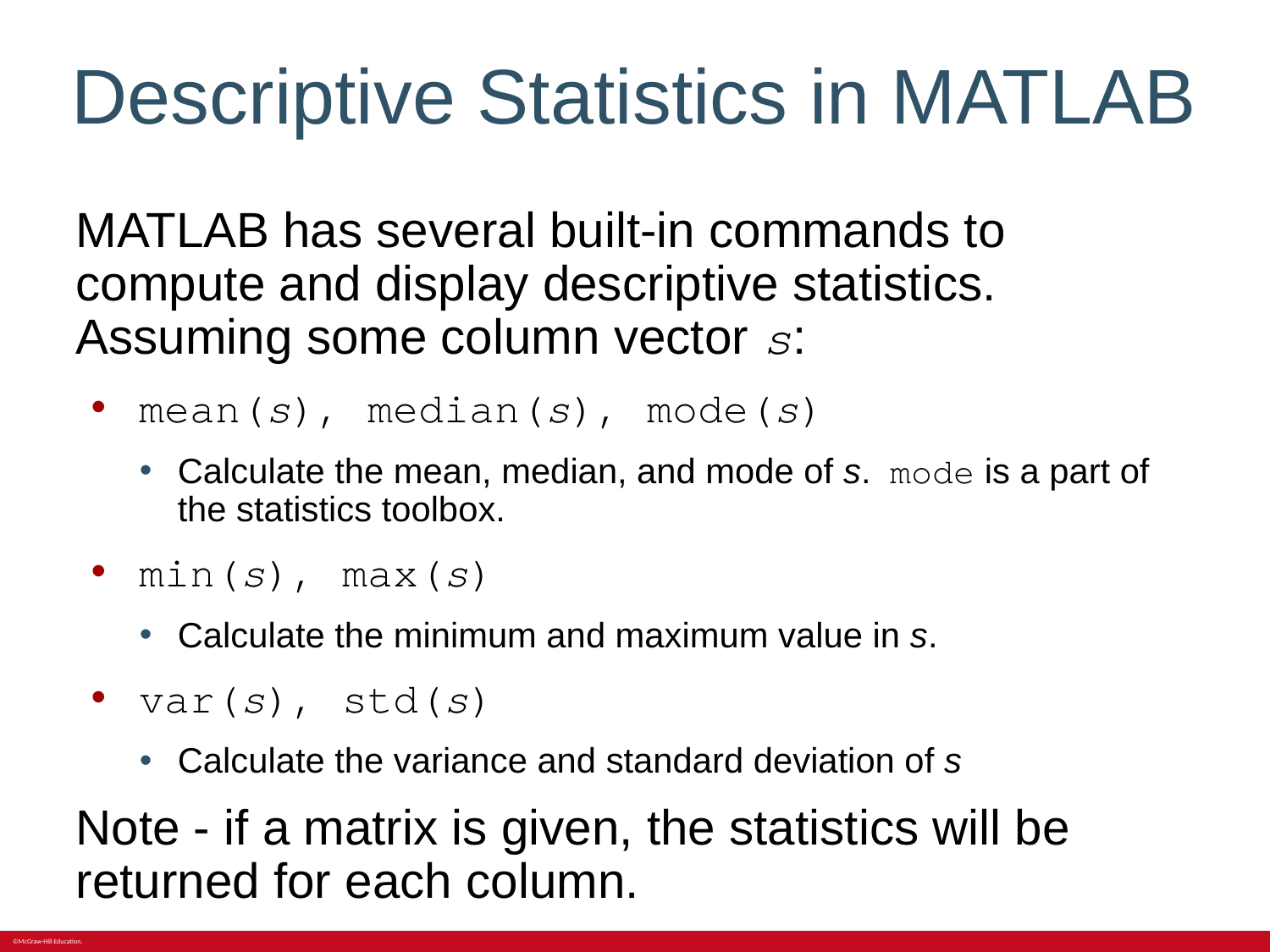

# Descriptive Statistics in MATLAB
MATLAB has several built-in commands to compute and display descriptive statistics.  Assuming some column vector s:
mean(s), median(s), mode(s)
Calculate the mean, median, and mode of s.  mode is a part of the statistics toolbox.
min(s), max(s)
Calculate the minimum and maximum value in s.
var(s), std(s)
Calculate the variance and standard deviation of s
Note - if a matrix is given, the statistics will be returned for each column.